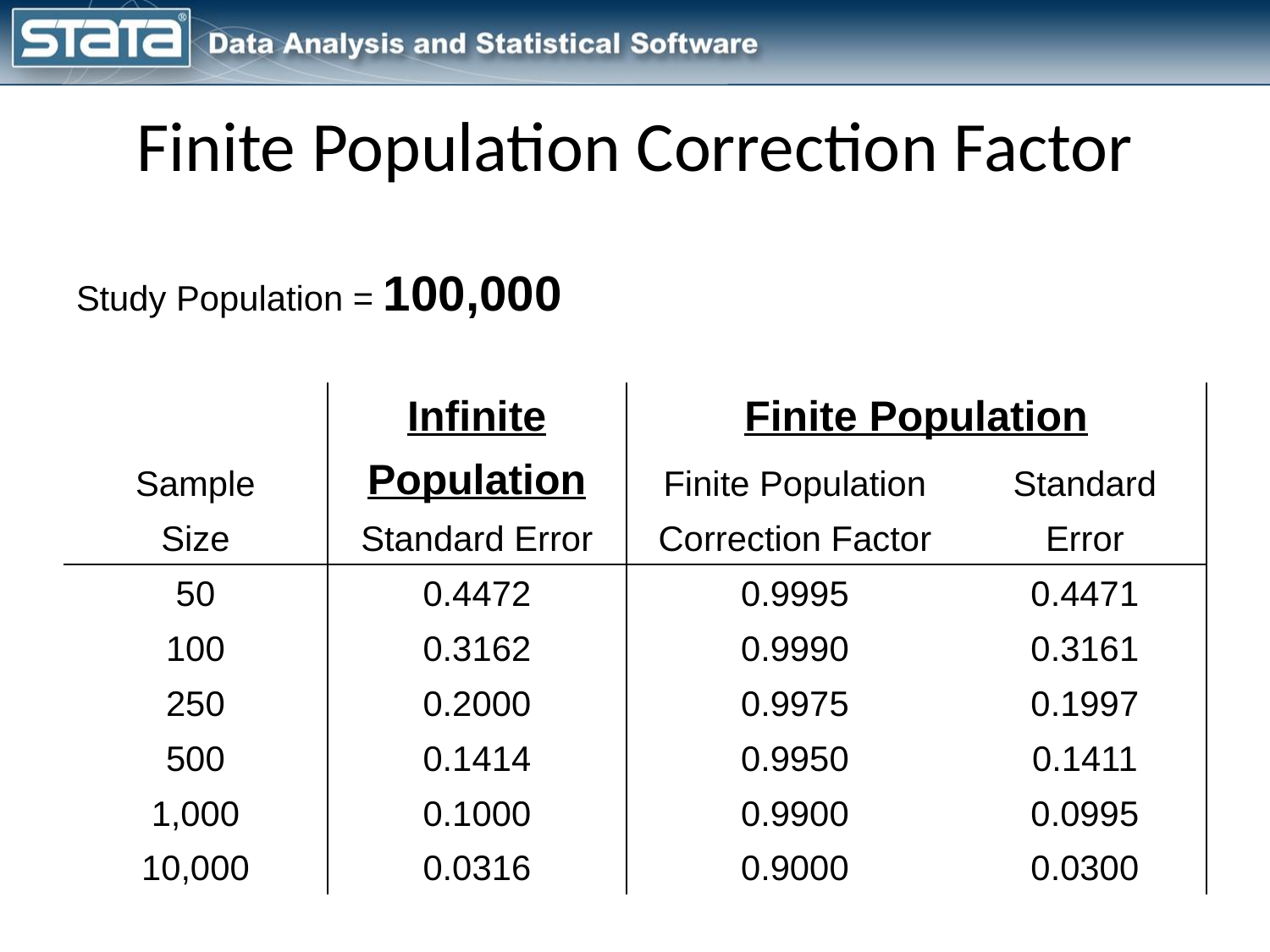

# Finite Population Correction Factor
| Study Population = 100,000 |  |  |  |
| --- | --- | --- | --- |
|  |  |  |  |
|  | Infinite | Finite Population |  |
| Sample | Population | Finite Population | Standard |
| Size | Standard Error | Correction Factor | Error |
| 50 | 0.4472 | 0.9995 | 0.4471 |
| 100 | 0.3162 | 0.9990 | 0.3161 |
| 250 | 0.2000 | 0.9975 | 0.1997 |
| 500 | 0.1414 | 0.9950 | 0.1411 |
| 1,000 | 0.1000 | 0.9900 | 0.0995 |
| 10,000 | 0.0316 | 0.9000 | 0.0300 |